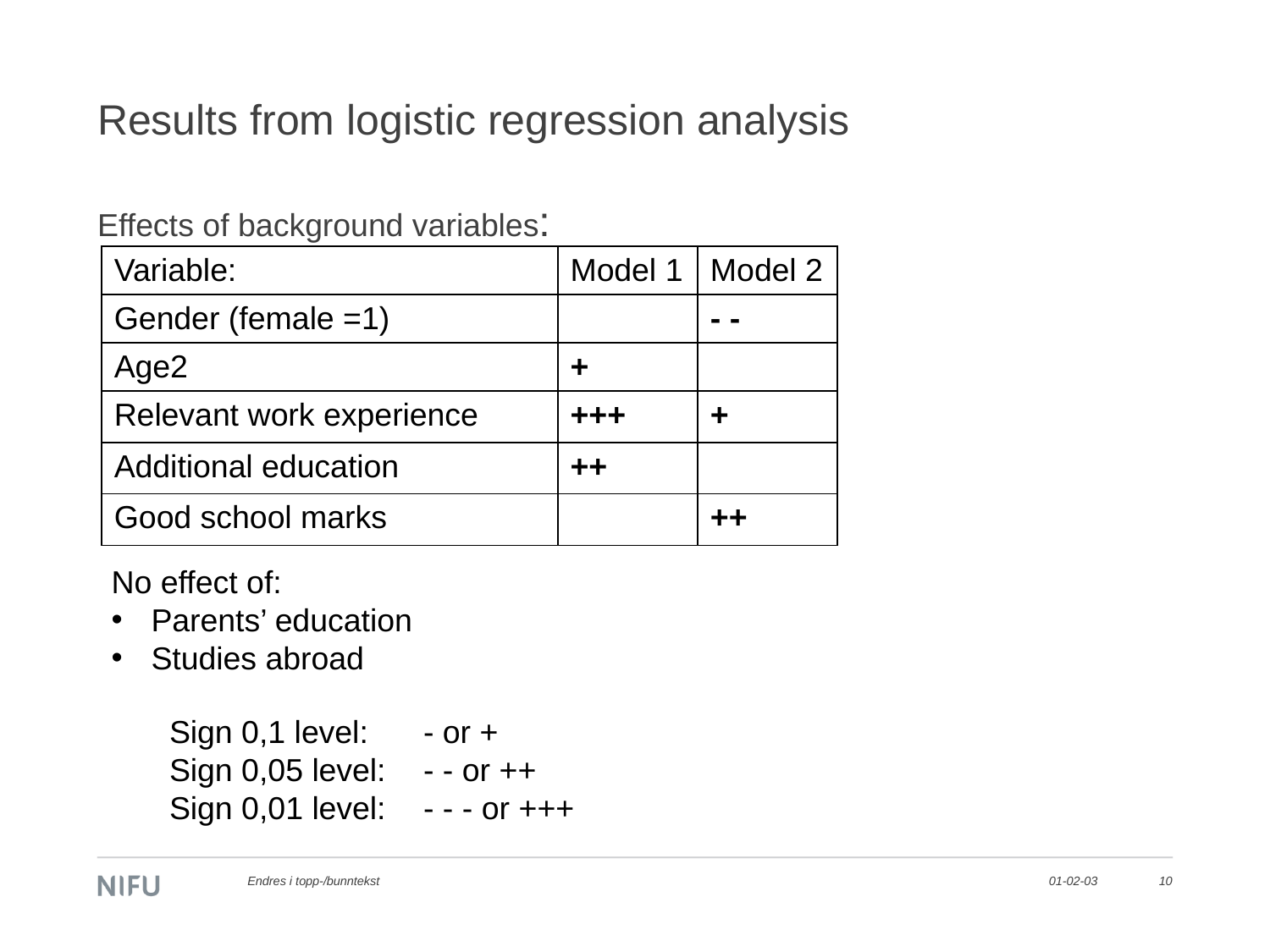

# Results from logistic regression analysis Effects of background variables:
| Variable: | Model 1 | Model 2 |
| --- | --- | --- |
| Gender (female =1) |  | - - |
| Age2 | + |  |
| Relevant work experience | +++ | + |
| Additional education | ++ |  |
| Good school marks |  | ++ |
No effect of:
Parents’ education
Studies abroad
Sign 0,1 level: 	- or +
Sign 0,05 level: 	- - or ++
Sign 0,01 level: 	- - - or +++
Endres i topp-/bunntekst
01-02-03
10